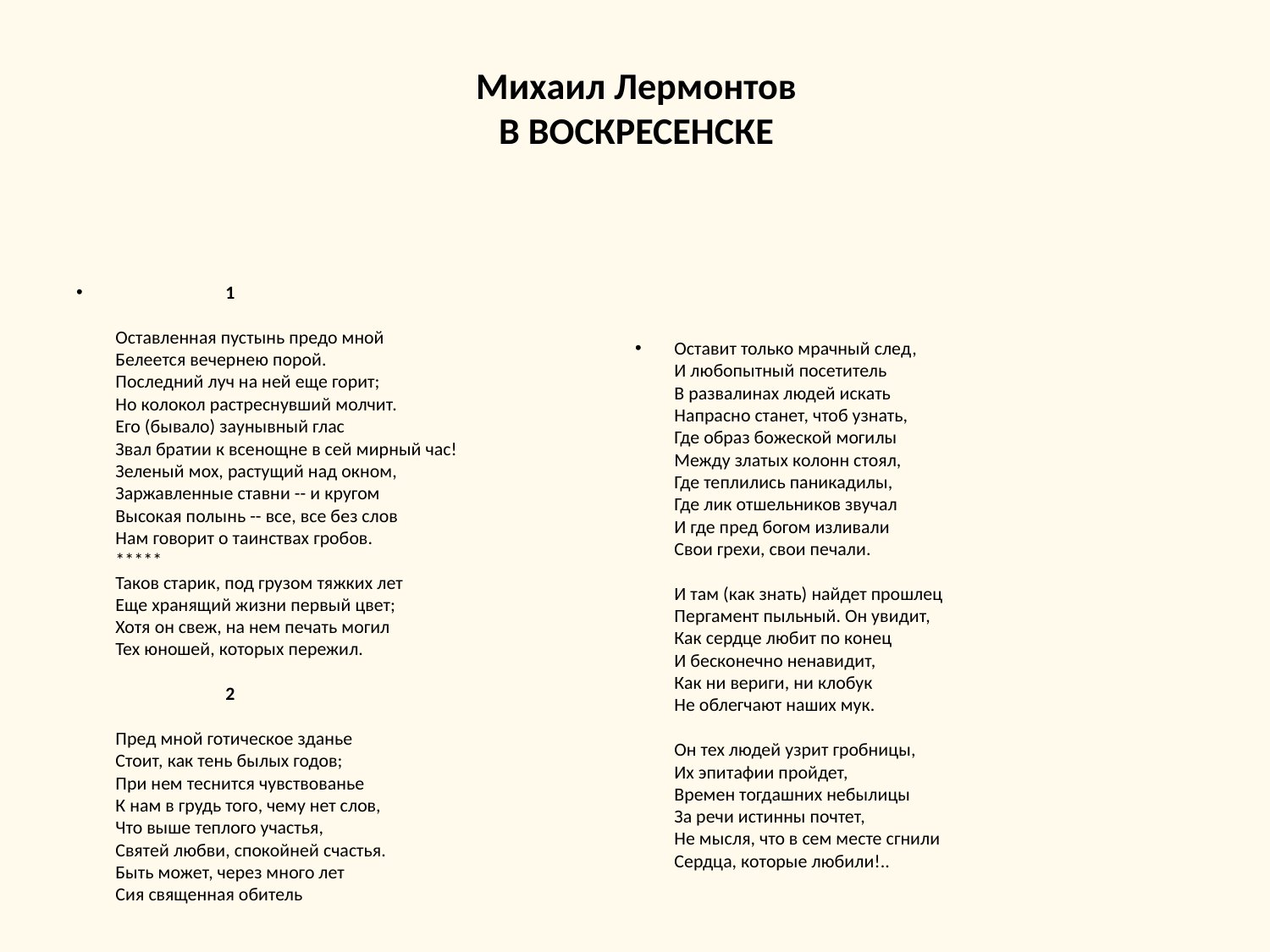

# Михаил Лермонтов В ВОСКРЕСЕНСКЕ

                          1
Оставленная пустынь предо мной
Белеется вечернею порой.
Последний луч на ней еще горит;
Но колокол растреснувший молчит.
Его (бывало) заунывный глас
Звал братии к всенощне в сей мирный час!
Зеленый мох, растущий над окном,
Заржавленные ставни -- и кругом
Высокая полынь -- все, все без слов
Нам говорит о таинствах гробов.
*****
Таков старик, под грузом тяжких лет
Еще хранящий жизни первый цвет;
Хотя он свеж, на нем печать могил
Тех юношей, которых пережил.
                          2
Пред мной готическое зданье
Стоит, как тень былых годов;
При нем теснится чувствованье
К нам в грудь того, чему нет слов,
Что выше теплого участья,
Святей любви, спокойней счастья.
Быть может, через много лет
Сия священная обитель

Оставит только мрачный след,
И любопытный посетитель
В развалинах людей искать
Напрасно станет, чтоб узнать,
Где образ божеской могилы
Между златых колонн стоял,
Где теплились паникадилы,
Где лик отшельников звучал
И где пред богом изливали
Свои грехи, свои печали.
И там (как знать) найдет прошлец
Пергамент пыльный. Он увидит,
Как сердце любит по конец
И бесконечно ненавидит,
Как ни вериги, ни клобук
Не облегчают наших мук.
Он тех людей узрит гробницы,
Их эпитафии пройдет,
Времен тогдашних небылицы
За речи истинны почтет,
Не мысля, что в сем месте сгнили
Сердца, которые любили!..